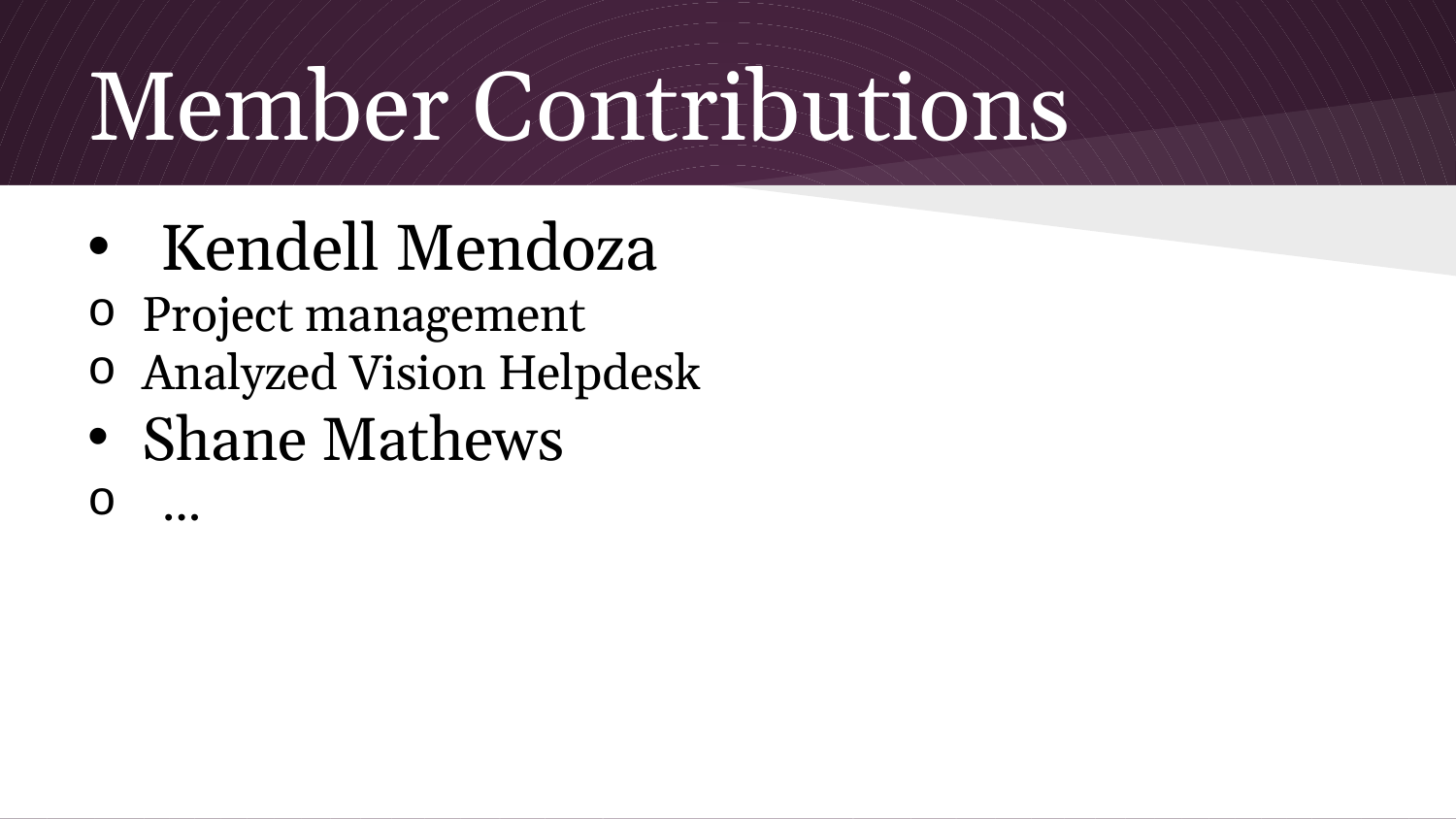

# Member Contributions
Kendell Mendoza
Project management
Analyzed Vision Helpdesk
Shane Mathews
…